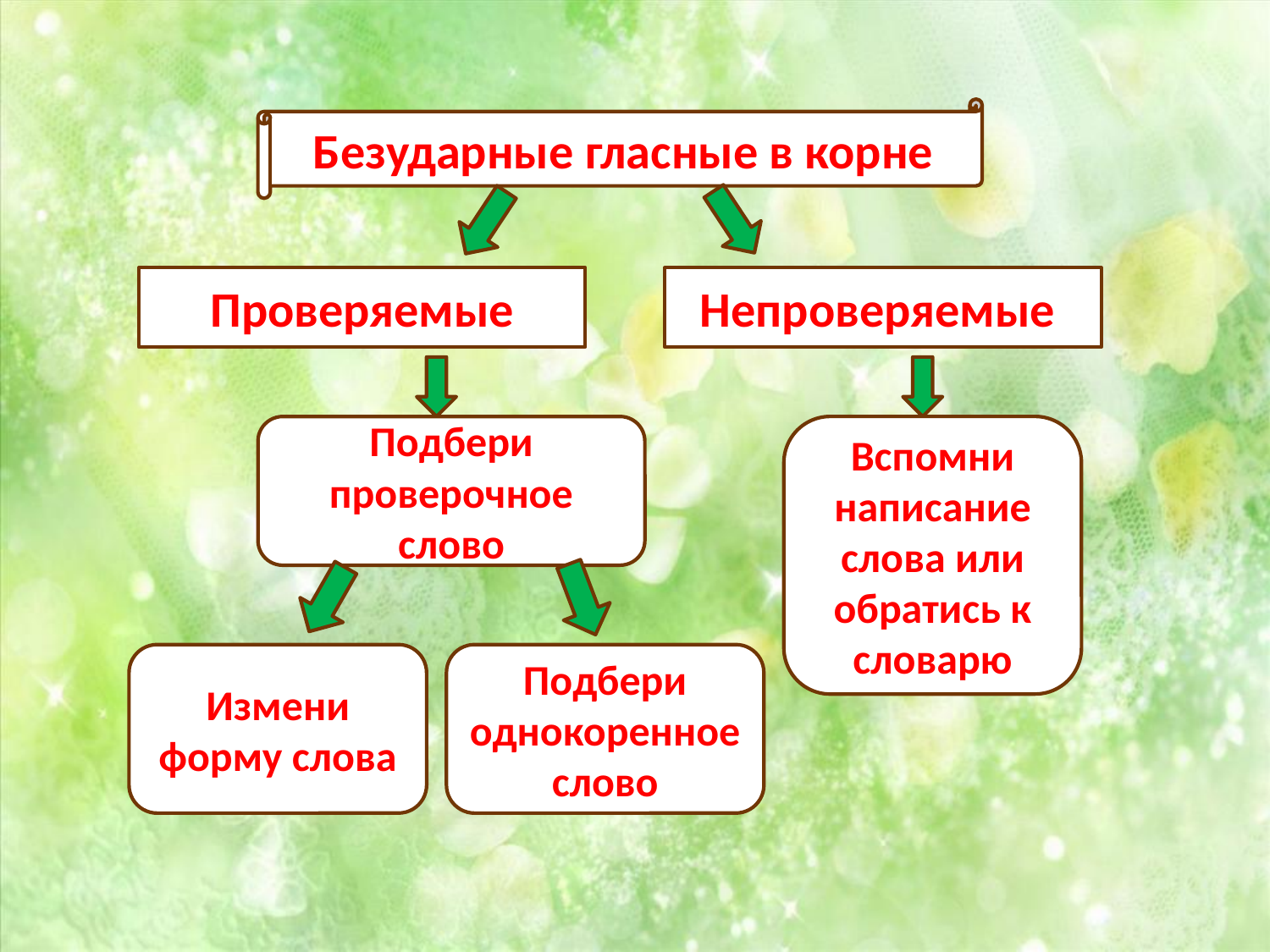

Безударные гласные в корне

Проверяемые
Непроверяемые

Подбери проверочное слово
Вспомни написание слова или обратись к словарю

Измени форму слова
Подбери однокоренное слово